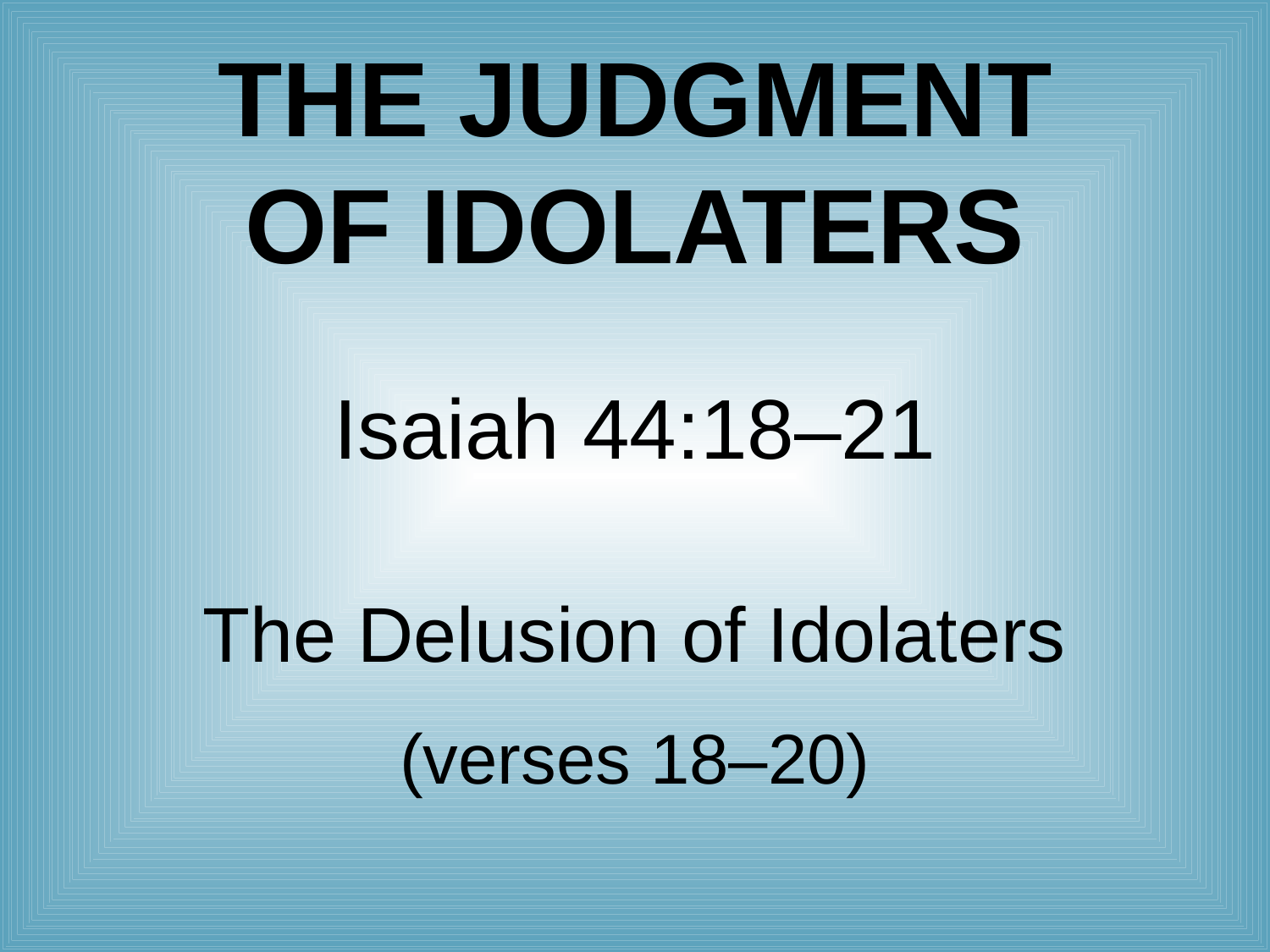

# The Judgment of Idolaters
Isaiah 44:18–21

The Delusion of Idolaters
(verses 18–20)